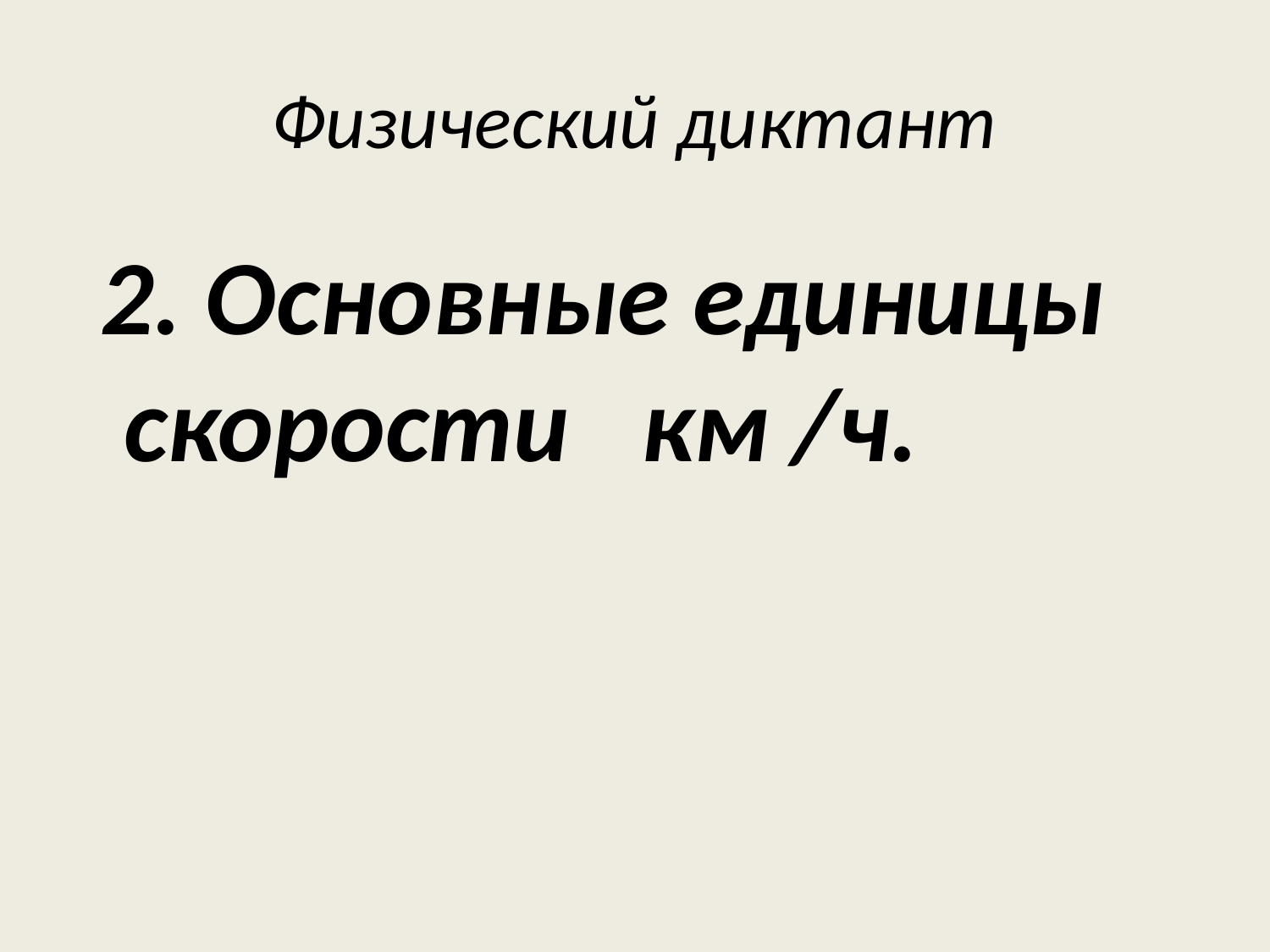

# Физический диктант
 2. Основные единицы скорости   км /ч.